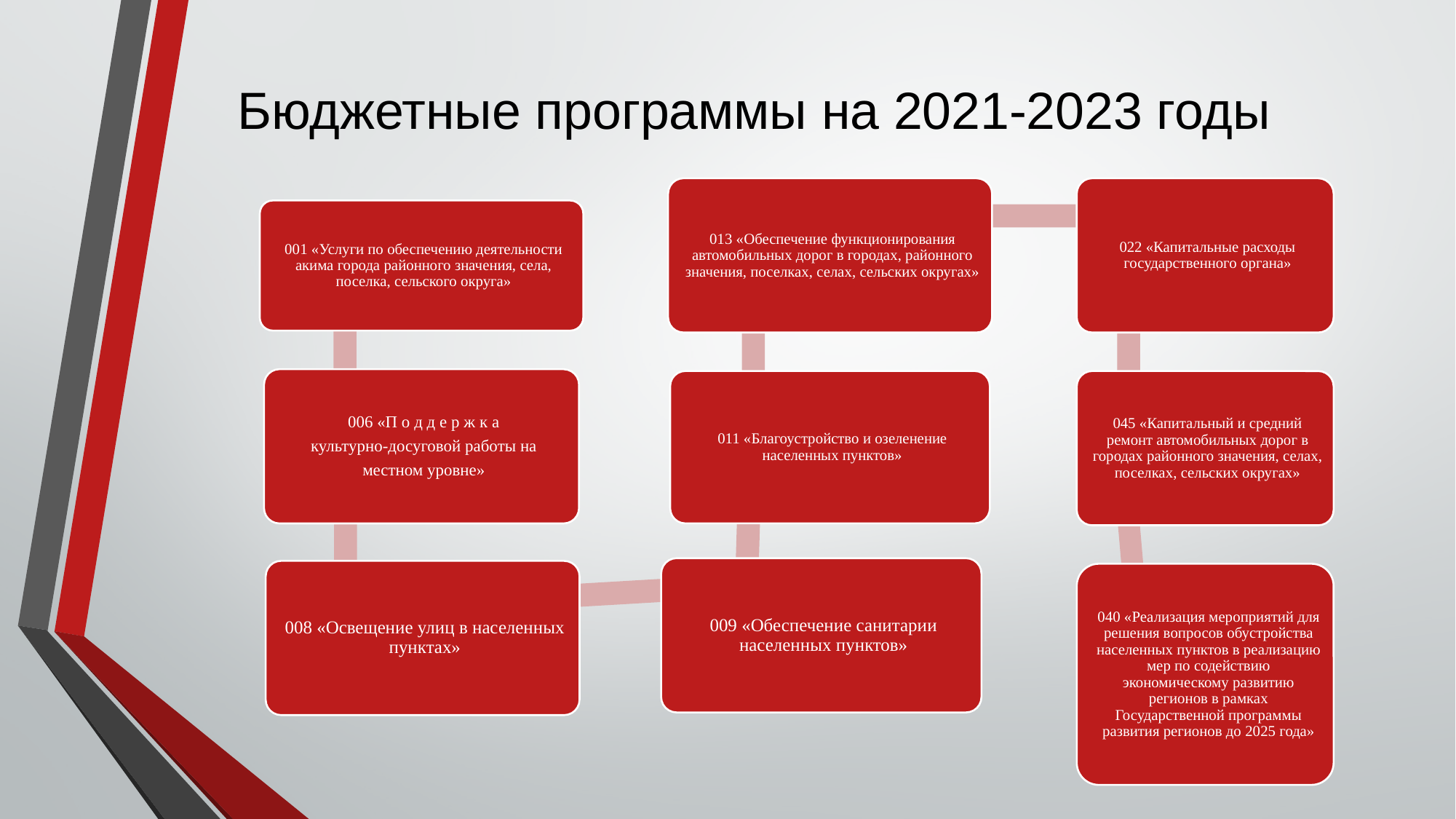

# Бюджетные программы на 2021-2023 годы
001 «Услуги по обеспечению деятельности акима города районного значения, села, поселка, сельского округа»
006 «П о д д е р ж к а
культурно-досуговой работы на
местном уровне»
008 «Освещение улиц в населенных пунктах»
009 «Обеспечение санитарии населенных пунктов»
011 «Благоустройство и озеленение населенных пунктов»
013 «Обеспечение функционирования автомобильных дорог в городах, районного значения, поселках, селах, сельских округах»
022 «Капитальные расходы государственного органа»
045 «Капитальный и средний ремонт автомобильных дорог в городах районного значения, селах, поселках, сельских округах»
040 «Реализация мероприятий для решения вопросов обустройства населенных пунктов в реализацию мер по содействию экономическому развитию регионов в рамках Государственной программы развития регионов до 2025 года»